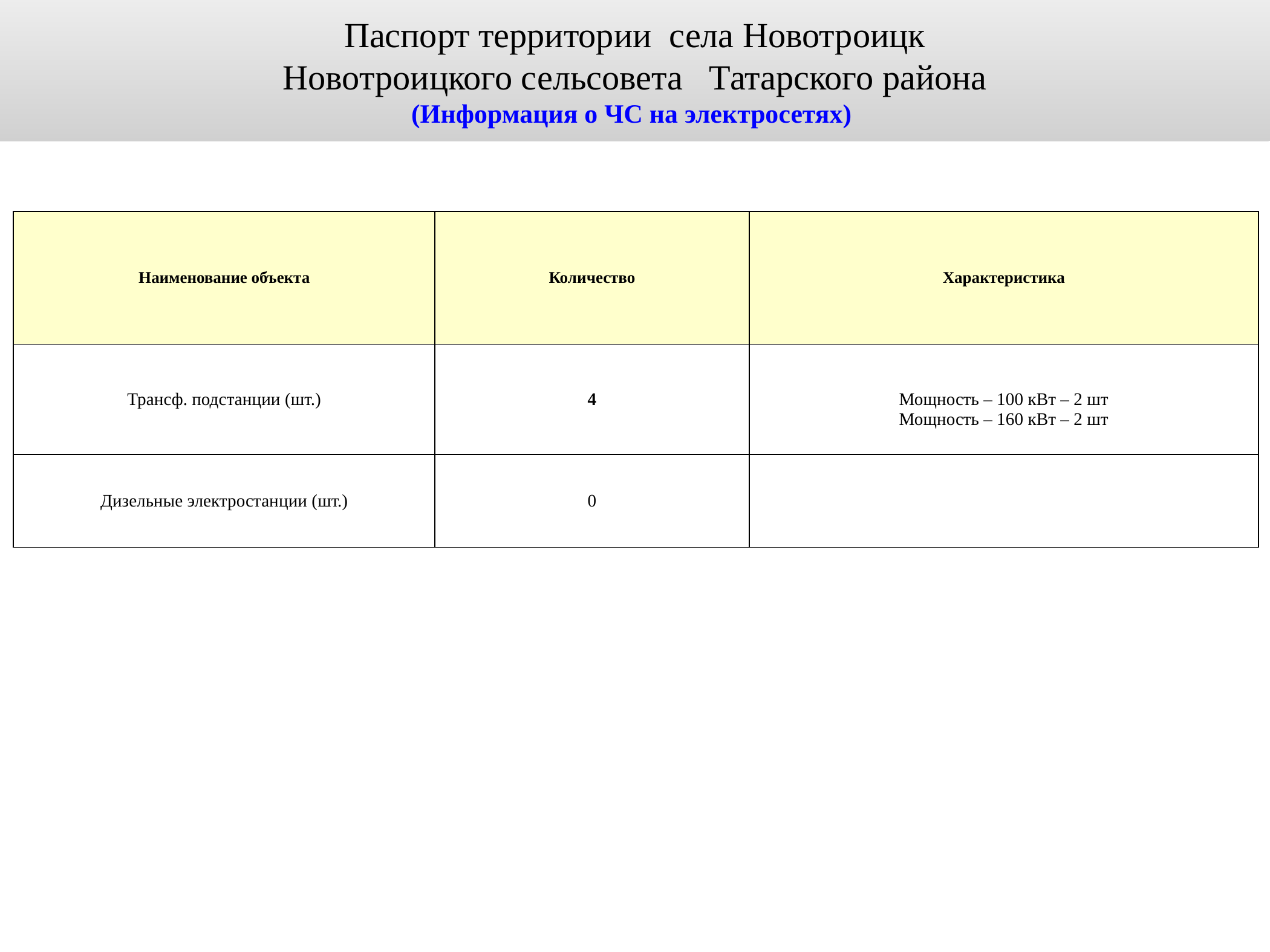

Паспорт территории  села Новотроицк
Новотроицкого сельсовета   Татарского района
(Информация о ЧС на электросетях)
| Наименование объекта | Количество | Характеристика |
| --- | --- | --- |
| Трансф. подстанции (шт.) | 4 | Мощность – 100 кВт – 2 шт Мощность – 160 кВт – 2 шт |
| Дизельные электростанции (шт.) | 0 |  |